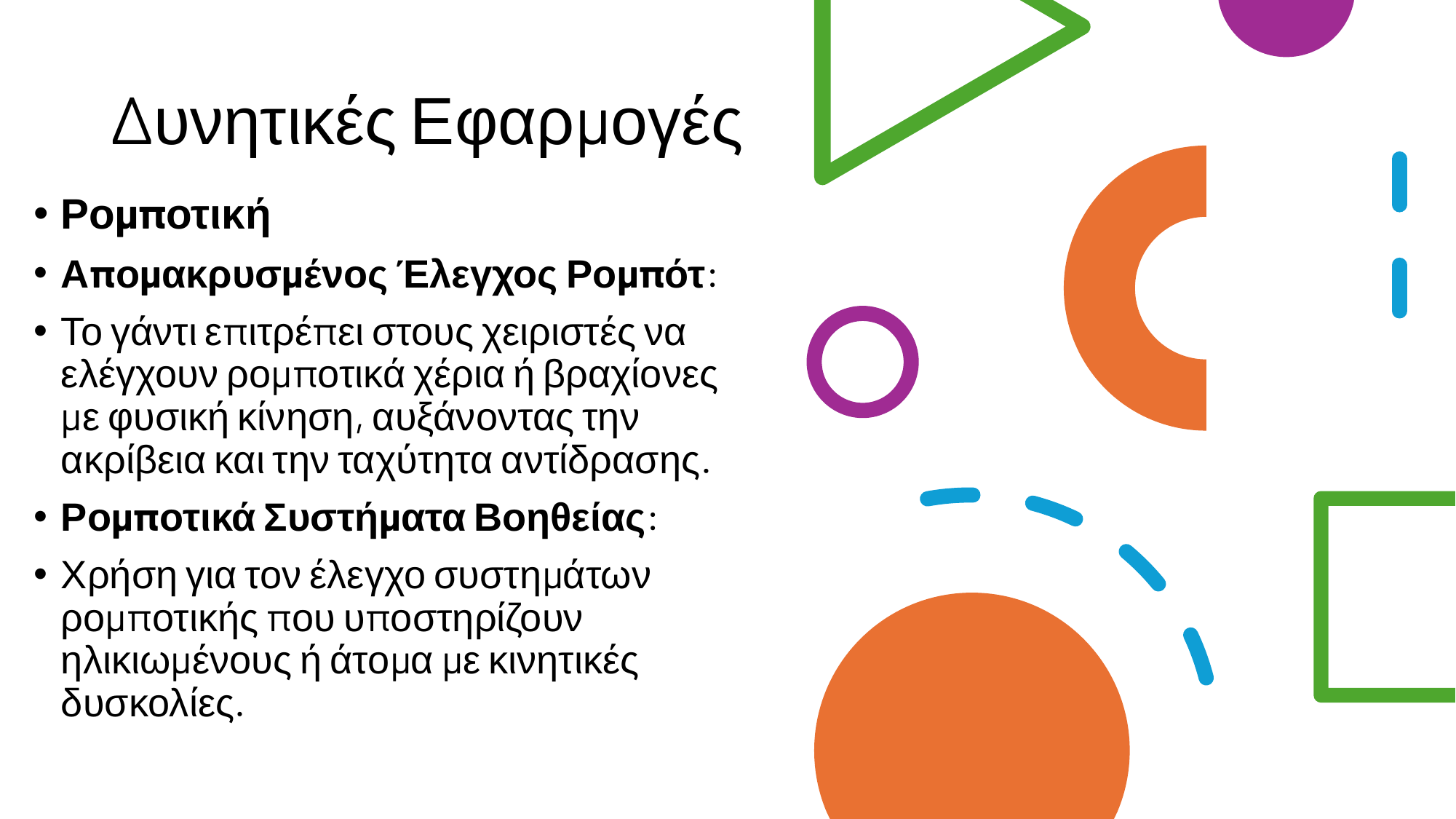

# Δυνητικές Εφαρμογές

Ρομποτική
Απομακρυσμένος Έλεγχος Ρομπότ:
Το γάντι επιτρέπει στους χειριστές να ελέγχουν ρομποτικά χέρια ή βραχίονες με φυσική κίνηση, αυξάνοντας την ακρίβεια και την ταχύτητα αντίδρασης.
Ρομποτικά Συστήματα Βοηθείας:
Χρήση για τον έλεγχο συστημάτων ρομποτικής που υποστηρίζουν ηλικιωμένους ή άτομα με κινητικές δυσκολίες.